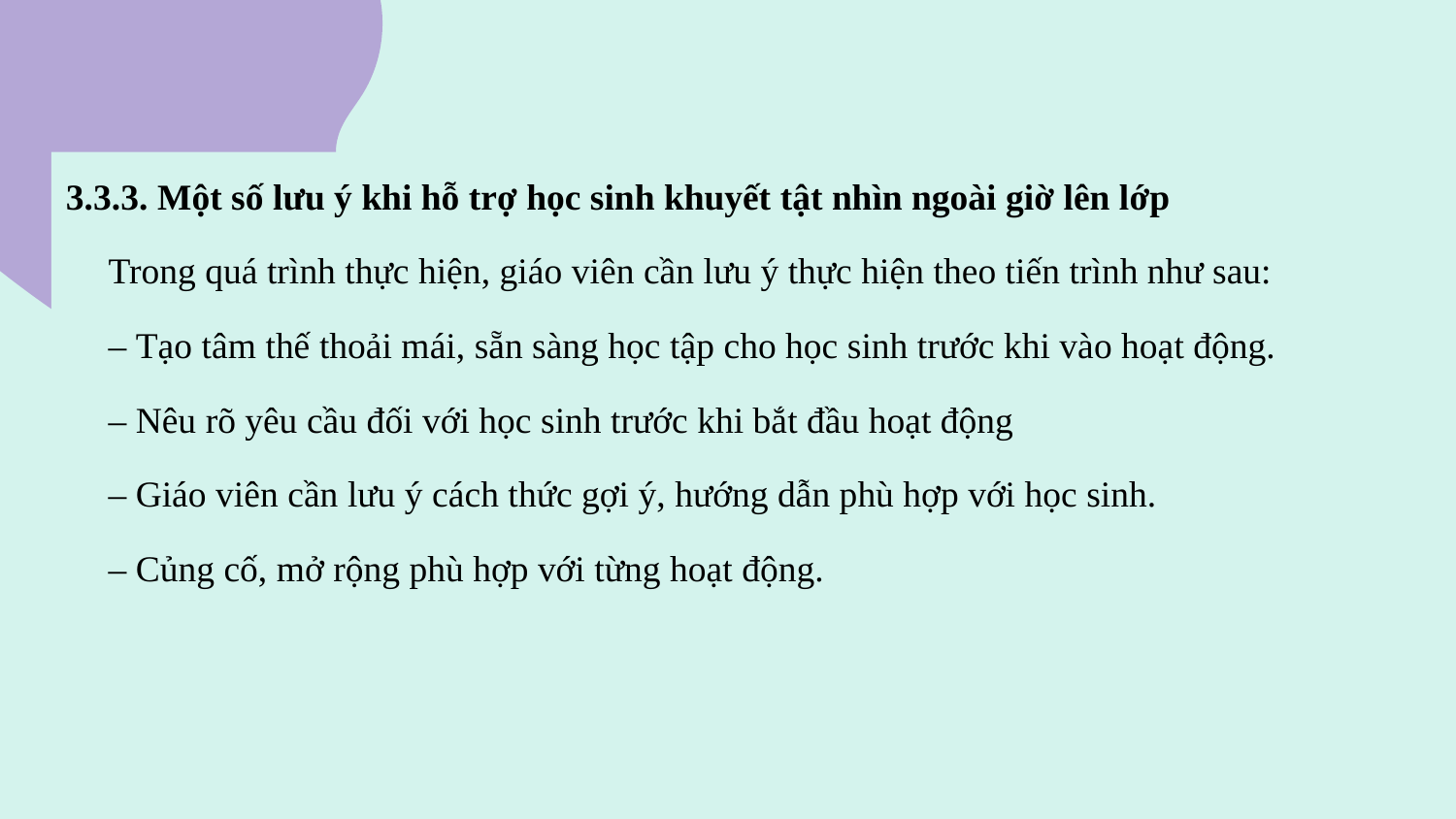

3.3.3. Một số lưu ý khi hỗ trợ học sinh khuyết tật nhìn ngoài giờ lên lớp
Trong quá trình thực hiện, giáo viên cần lưu ý thực hiện theo tiến trình như sau:
– Tạo tâm thế thoải mái, sẵn sàng học tập cho học sinh trước khi vào hoạt động.
– Nêu rõ yêu cầu đối với học sinh trước khi bắt đầu hoạt động
– Giáo viên cần lưu ý cách thức gợi ý, hướng dẫn phù hợp với học sinh.
– Củng cố, mở rộng phù hợp với từng hoạt động.